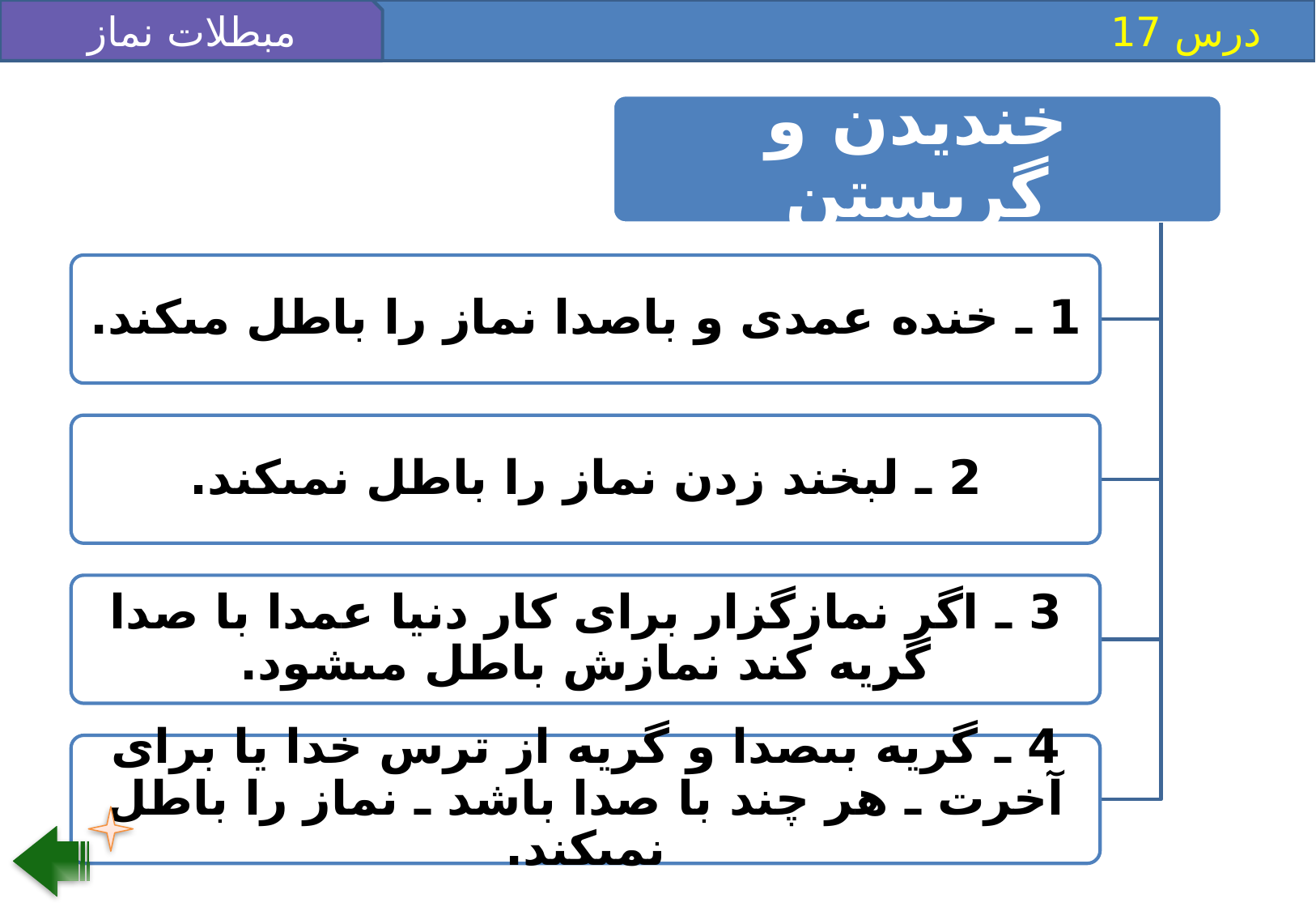

مبطلات نماز
 درس 17
خنديدن و گريستن

1 ـ خنده عمدى و باصدا نماز را باطل مى‏كند.

2 ـ لبخند زدن نماز را باطل نمى‏كند.

3 ـ اگر نمازگزار براى كار دنيا عمدا با صدا گريه كند نمازش باطل مى‏شود.

4 ـ گريه بى‏صدا و گريه از ترس خدا يا براى آخرت ـ هر چند با صدا باشد ـ نماز را باطل نمى‏كند.